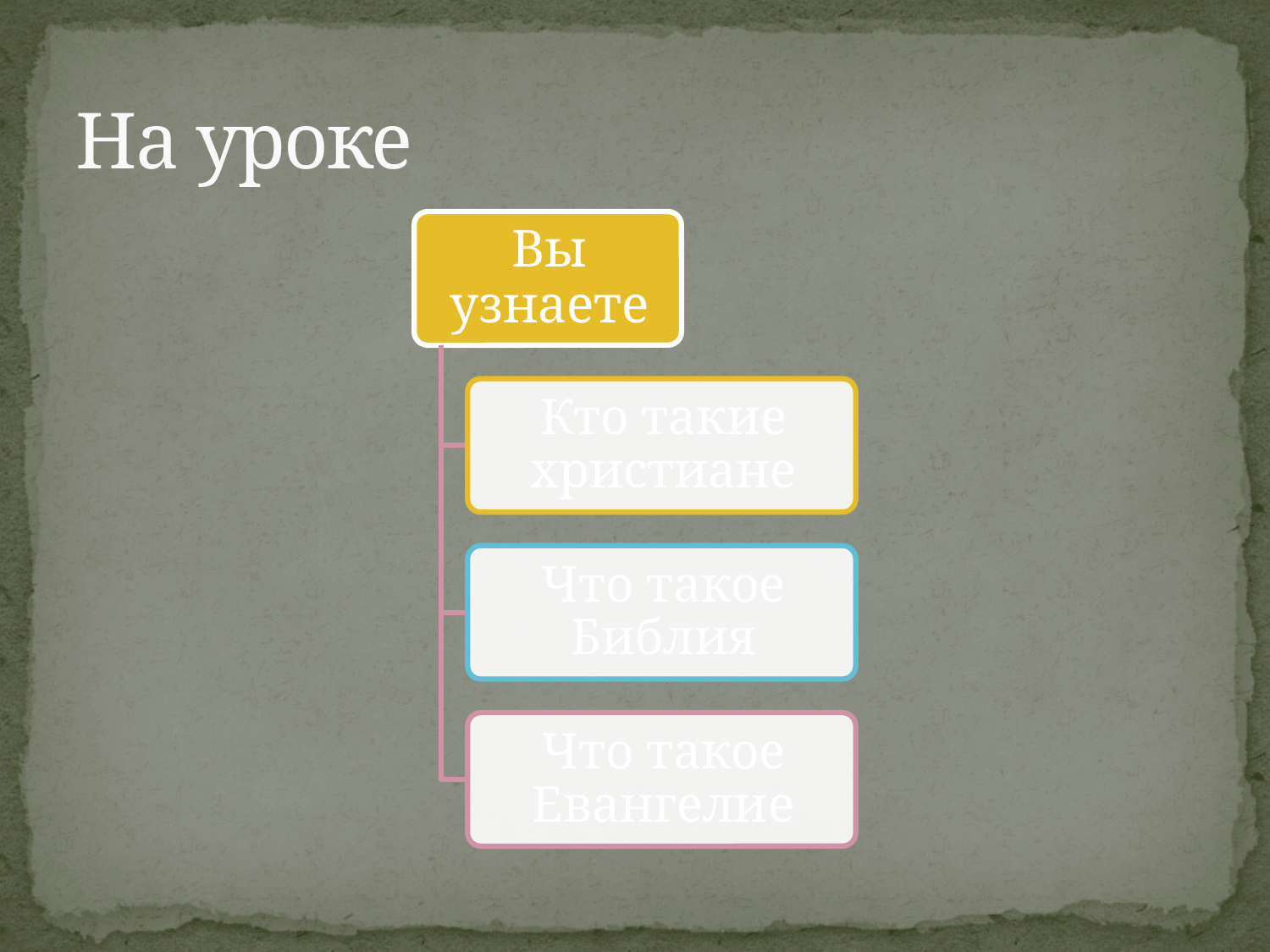

# На уроке
Вы узнаете
Кто такие христиане
Что такое Библия
Что такое Евангелие